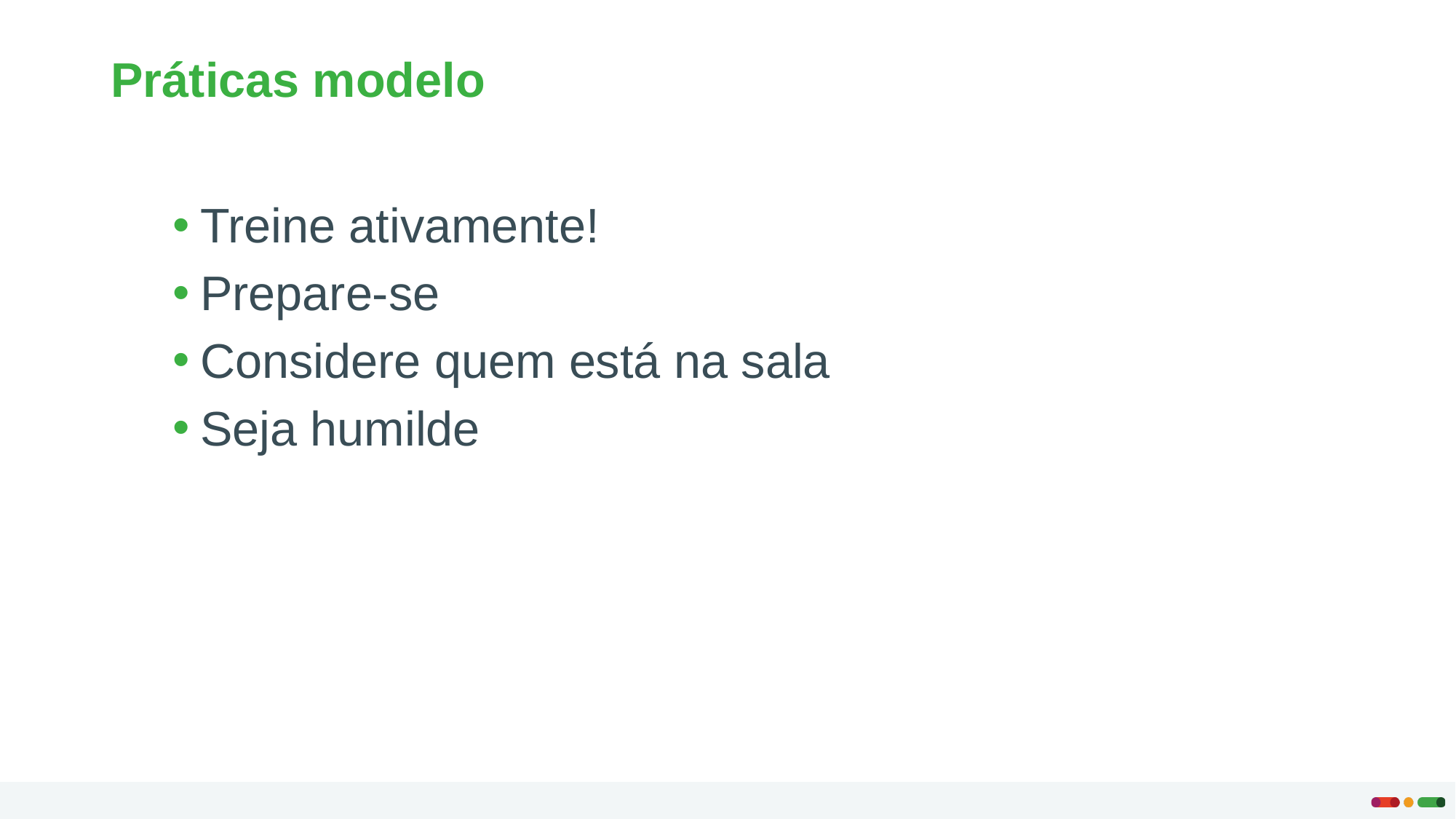

# Práticas modelo
Treine ativamente!
Prepare-se
Considere quem está na sala
Seja humilde